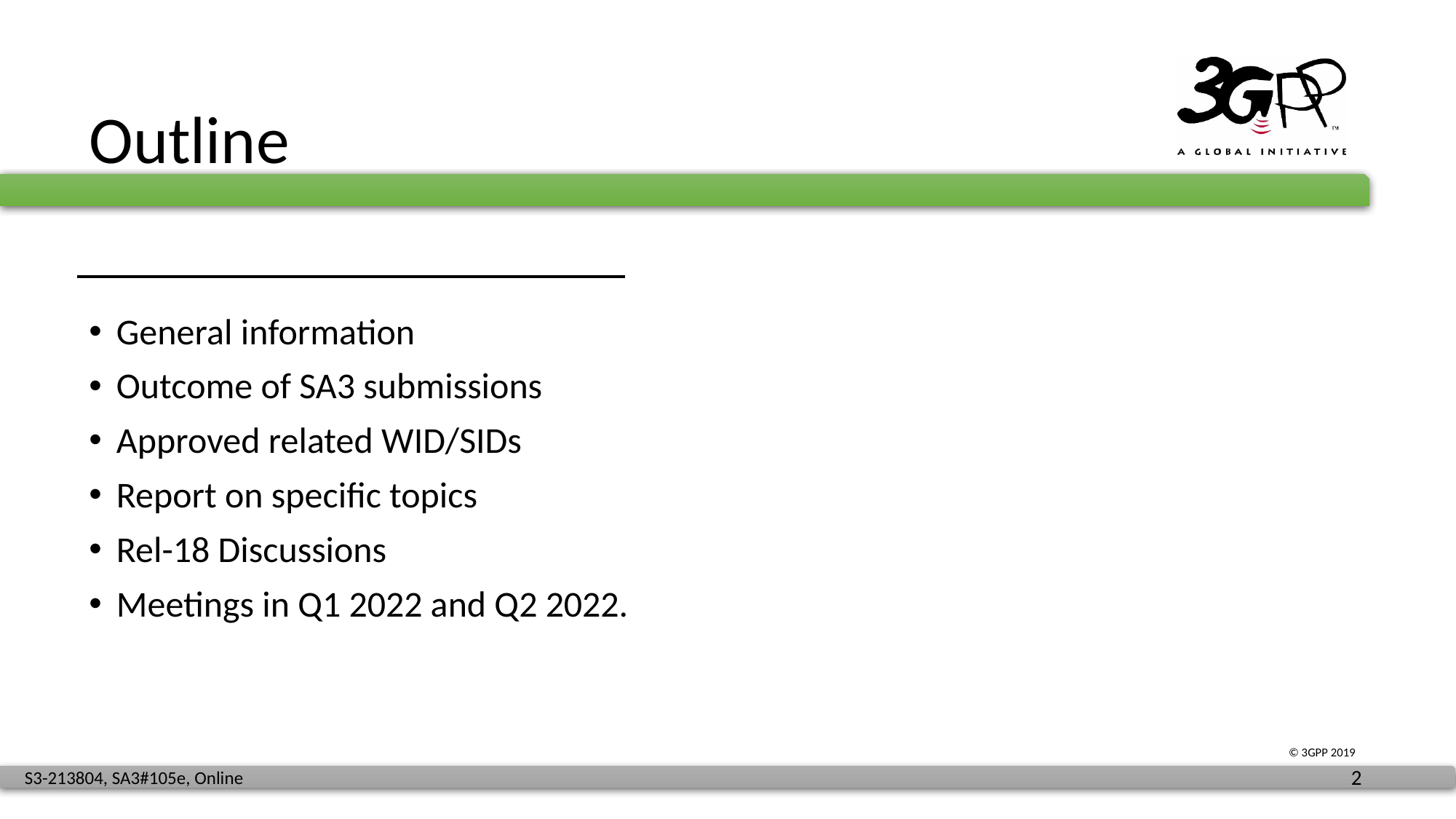

# Outline
General information
Outcome of SA3 submissions
Approved related WID/SIDs
Report on specific topics
Rel-18 Discussions
Meetings in Q1 2022 and Q2 2022.